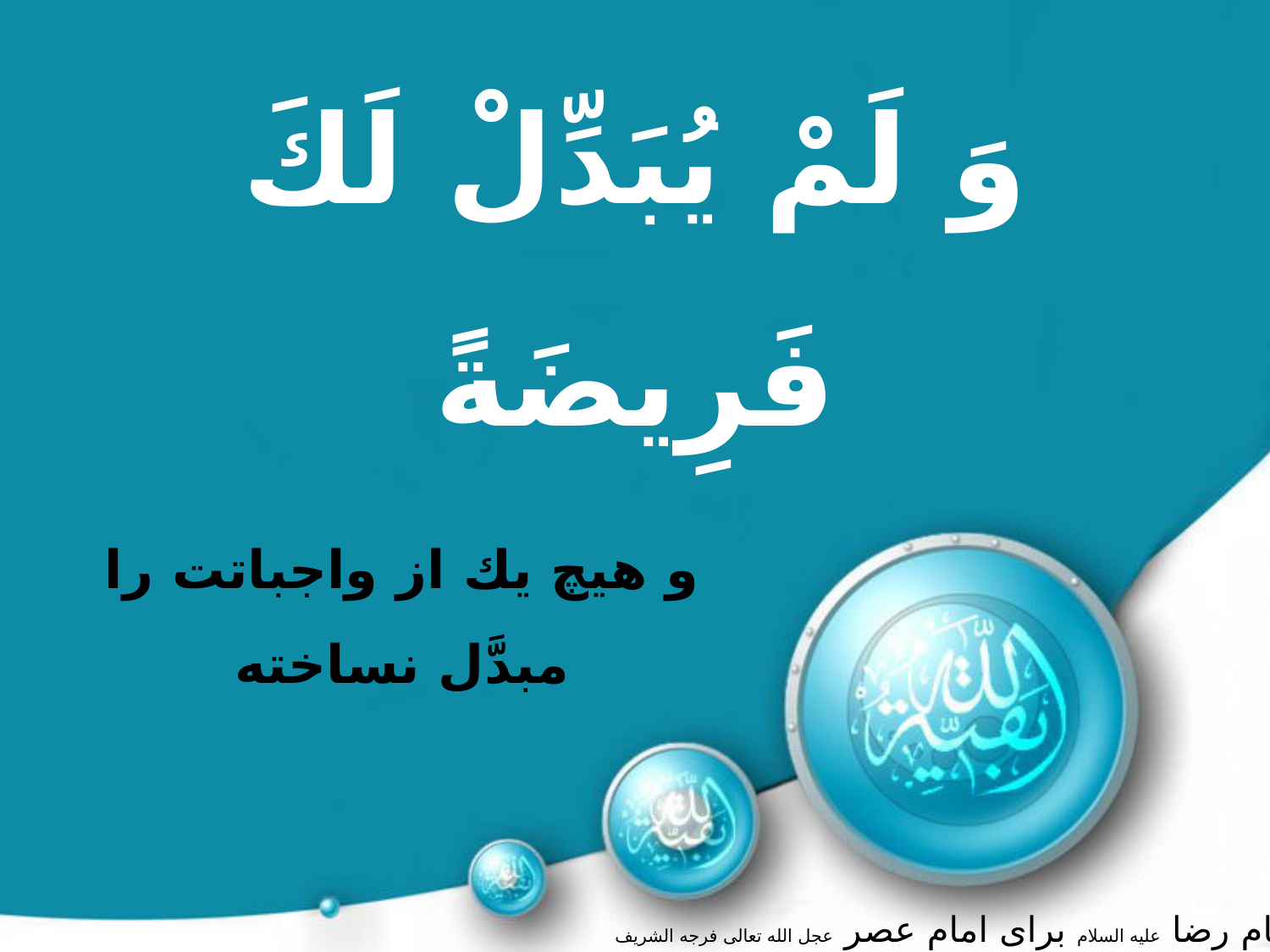

وَ لَمْ يُبَدِّلْ لَكَ فَرِيضَةً
و هيچ يك از واجباتت را مبدَّل نساخته